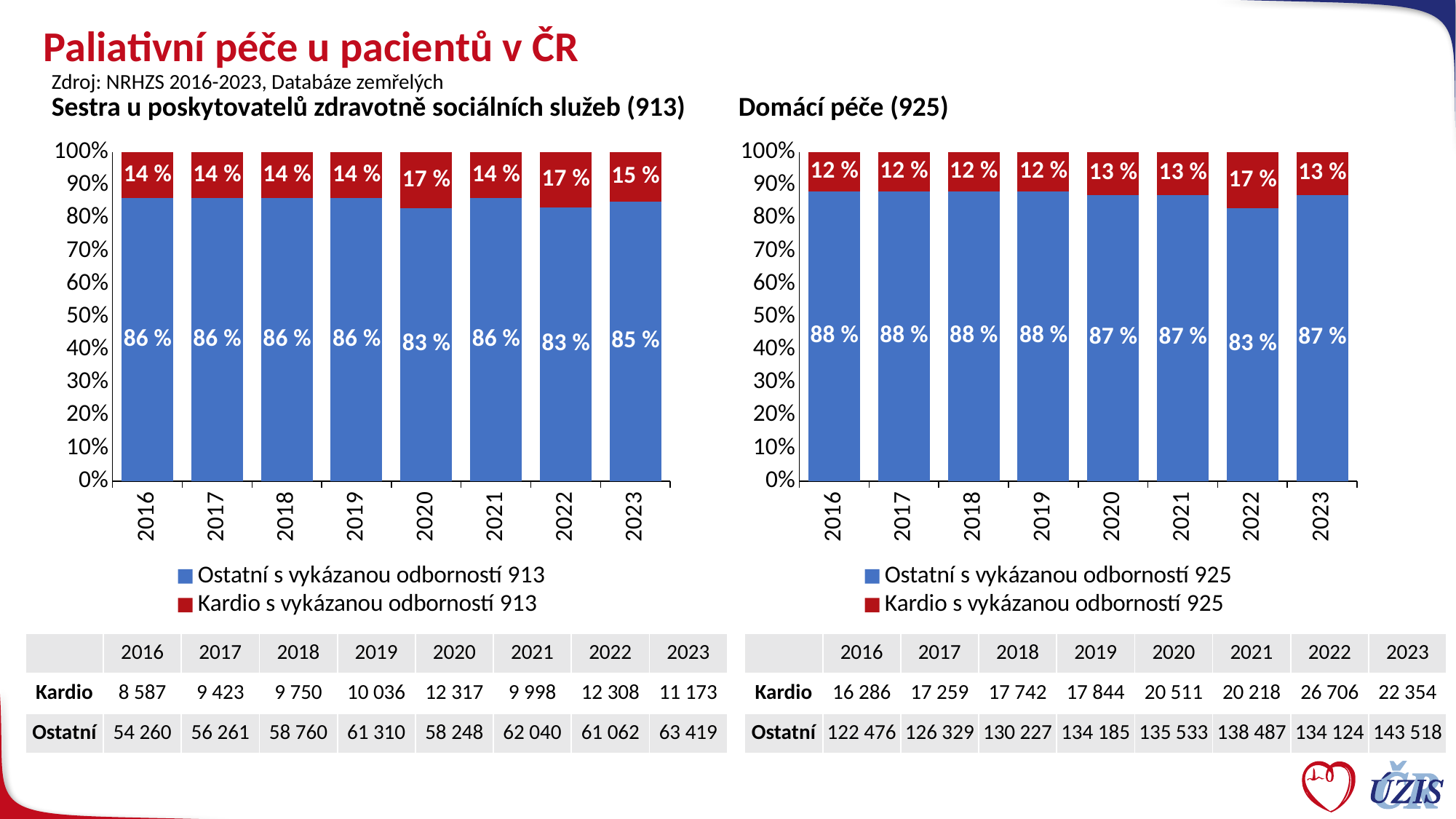

# Paliativní péče u pacientů v ČR
Zdroj: NRHZS 2016-2023, Databáze zemřelých
Sestra u poskytovatelů zdravotně sociálních služeb (913)
Domácí péče (925)

### Chart

| Category | Ostatní s vykázanou odborností 913 | Kardio s vykázanou odborností 913 |
|---|---|---|
| 2016 | 0.86 | 0.14 |
| 2017 | 0.86 | 0.14 |
| 2018 | 0.86 | 0.14 |
| 2019 | 0.86 | 0.14 |
| 2020 | 0.83 | 0.17 |
| 2021 | 0.86 | 0.14 |
| 2022 | 0.8322475126073327 | 0.1677524873926673 |
| 2023 | 0.850211818961819 | 0.14978818103818103 |

### Chart

| Category | Ostatní s vykázanou odborností 925 | Kardio s vykázanou odborností 925 |
|---|---|---|
| 2016 | 0.88 | 0.12 |
| 2017 | 0.88 | 0.12 |
| 2018 | 0.88 | 0.12 |
| 2019 | 0.88 | 0.12 |
| 2020 | 0.87 | 0.13 |
| 2021 | 0.87 | 0.13 |
| 2022 | 0.83 | 0.17 |
| 2023 | 0.8728923312922006 | 0.13 |
|  | 2016 | 2017 | 2018 | 2019 | 2020 | 2021 | 2022 | 2023 |
| --- | --- | --- | --- | --- | --- | --- | --- | --- |
| Kardio | 8 587 | 9 423 | 9 750 | 10 036 | 12 317 | 9 998 | 12 308 | 11 173 |
| Ostatní | 54 260 | 56 261 | 58 760 | 61 310 | 58 248 | 62 040 | 61 062 | 63 419 |
|  | 2016 | 2017 | 2018 | 2019 | 2020 | 2021 | 2022 | 2023 |
| --- | --- | --- | --- | --- | --- | --- | --- | --- |
| Kardio | 16 286 | 17 259 | 17 742 | 17 844 | 20 511 | 20 218 | 26 706 | 22 354 |
| Ostatní | 122 476 | 126 329 | 130 227 | 134 185 | 135 533 | 138 487 | 134 124 | 143 518 |